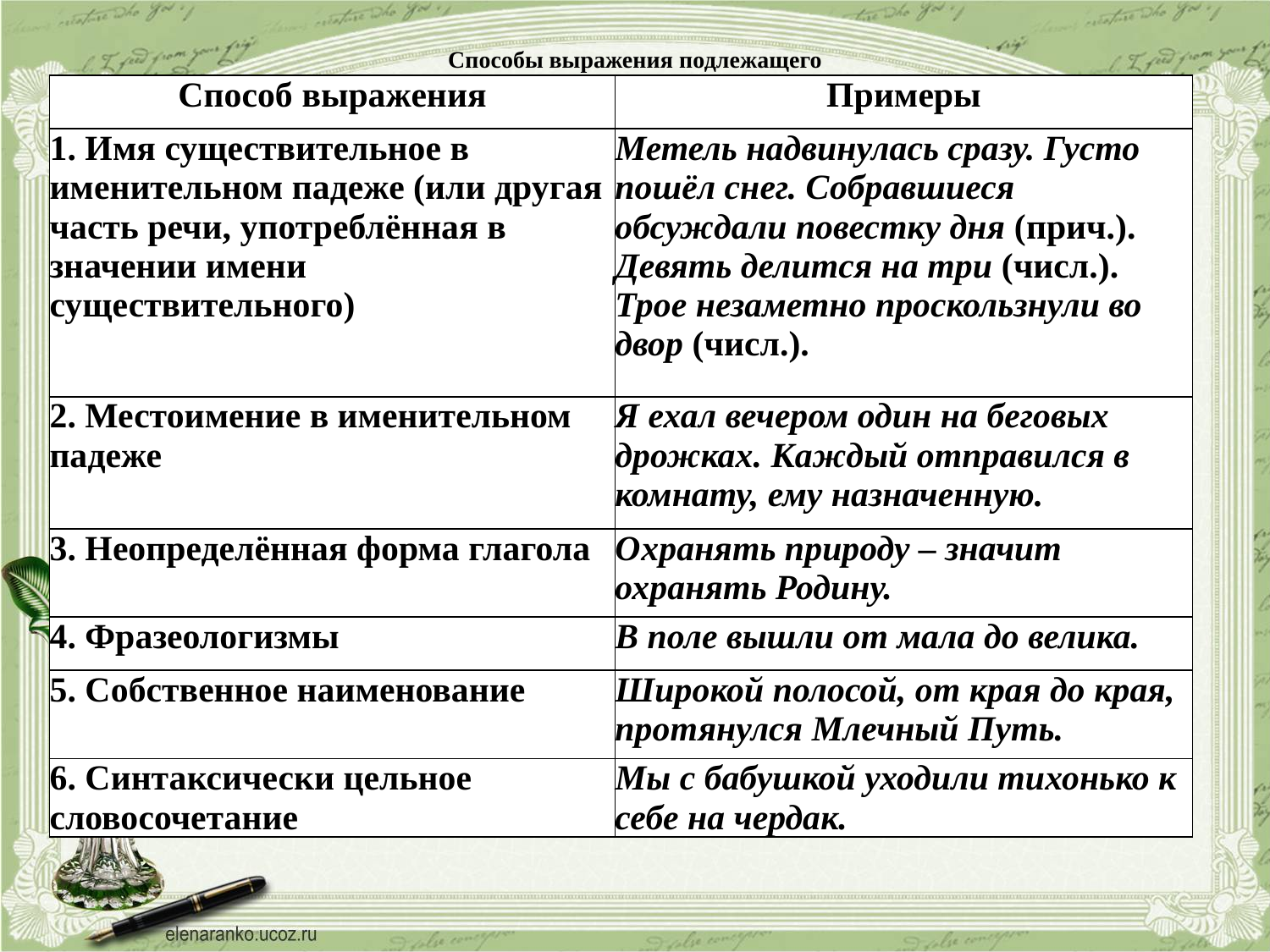

# Способы выражения подлежащего
| Способ выражения | Примеры |
| --- | --- |
| 1. Имя существительное в именительном падеже (или другая часть речи, употреблённая в значении имени существительного) | Метель надвинулась сразу. Густо пошёл снег. Собравшиеся обсуждали повестку дня (прич.). Девять делится на три (числ.). Трое незаметно проскользнули во двор (числ.). |
| 2. Местоимение в именительном падеже | Я ехал вечером один на беговых дрожках. Каждый отправился в комнату, ему назначенную. |
| 3. Неопределённая форма глагола | Охранять природу – значит охранять Родину. |
| 4. Фразеологизмы | В поле вышли от мала до велика. |
| 5. Собственное наименование | Широкой полосой, от края до края, протянулся Млечный Путь. |
| 6. Синтаксически цельное словосочетание | Мы с бабушкой уходили тихонько к себе на чердак. |